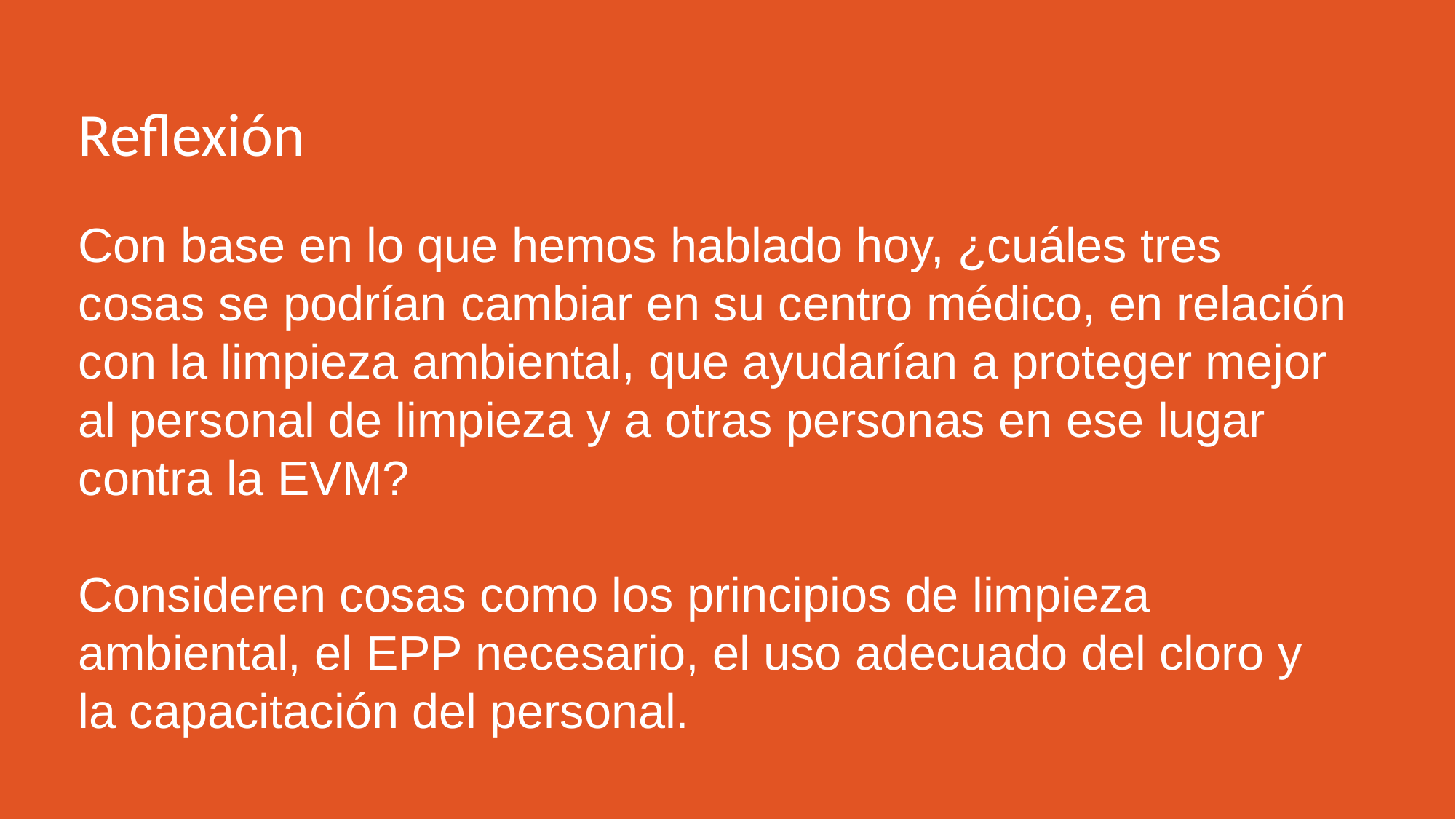

# Reflexión
Con base en lo que hemos hablado hoy, ¿cuáles tres cosas se podrían cambiar en su centro médico, en relación con la limpieza ambiental, que ayudarían a proteger mejor al personal de limpieza y a otras personas en ese lugar contra la EVM?

Consideren cosas como los principios de limpieza ambiental, el EPP necesario, el uso adecuado del cloro y la capacitación del personal.